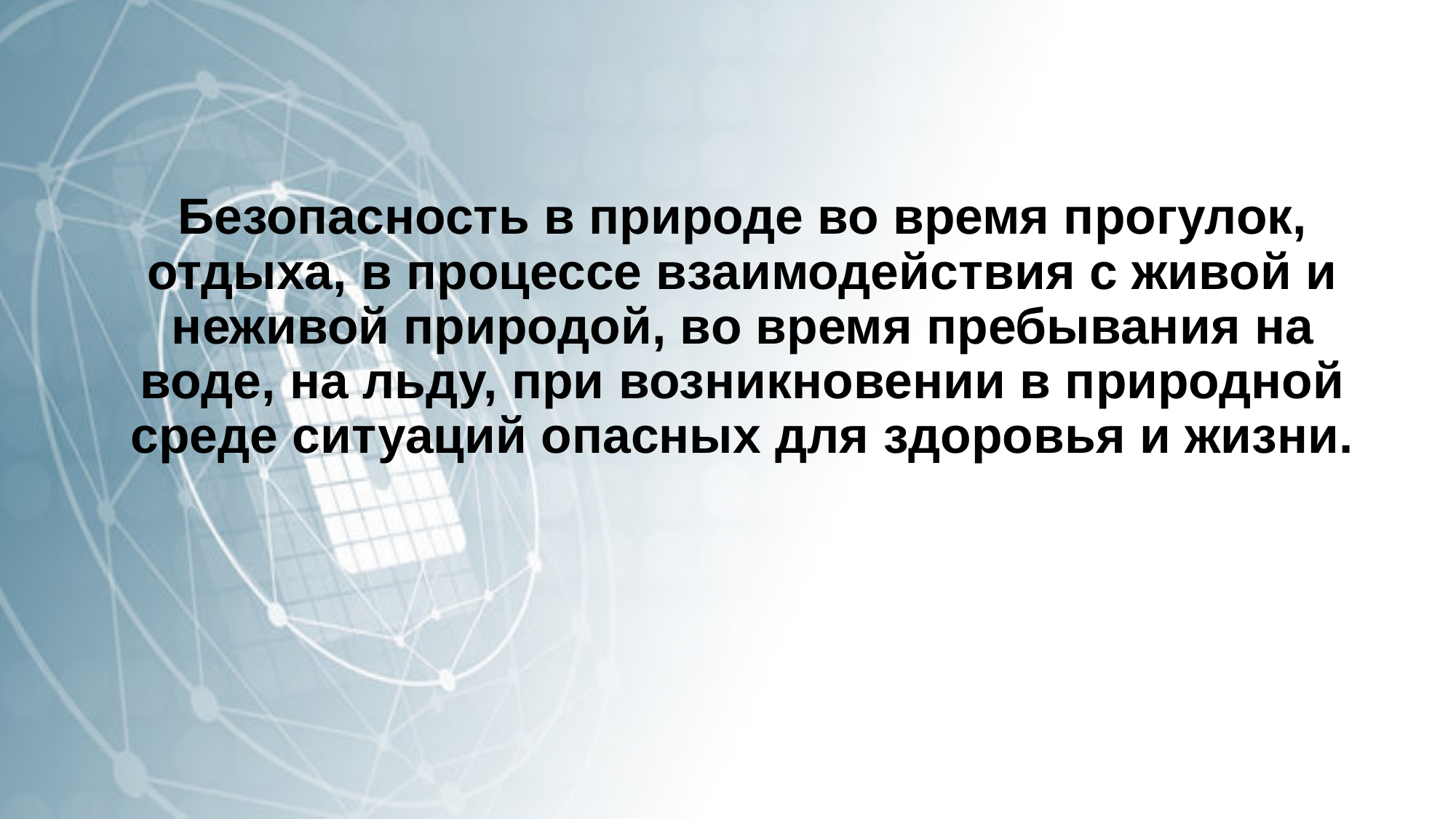

# Безопасность в природе во время прогулок, отдыха, в процессе взаимодействия с живой и неживой природой, во время пребывания на воде, на льду, при возникновении в природной среде ситуаций опасных для здоровья и жизни.